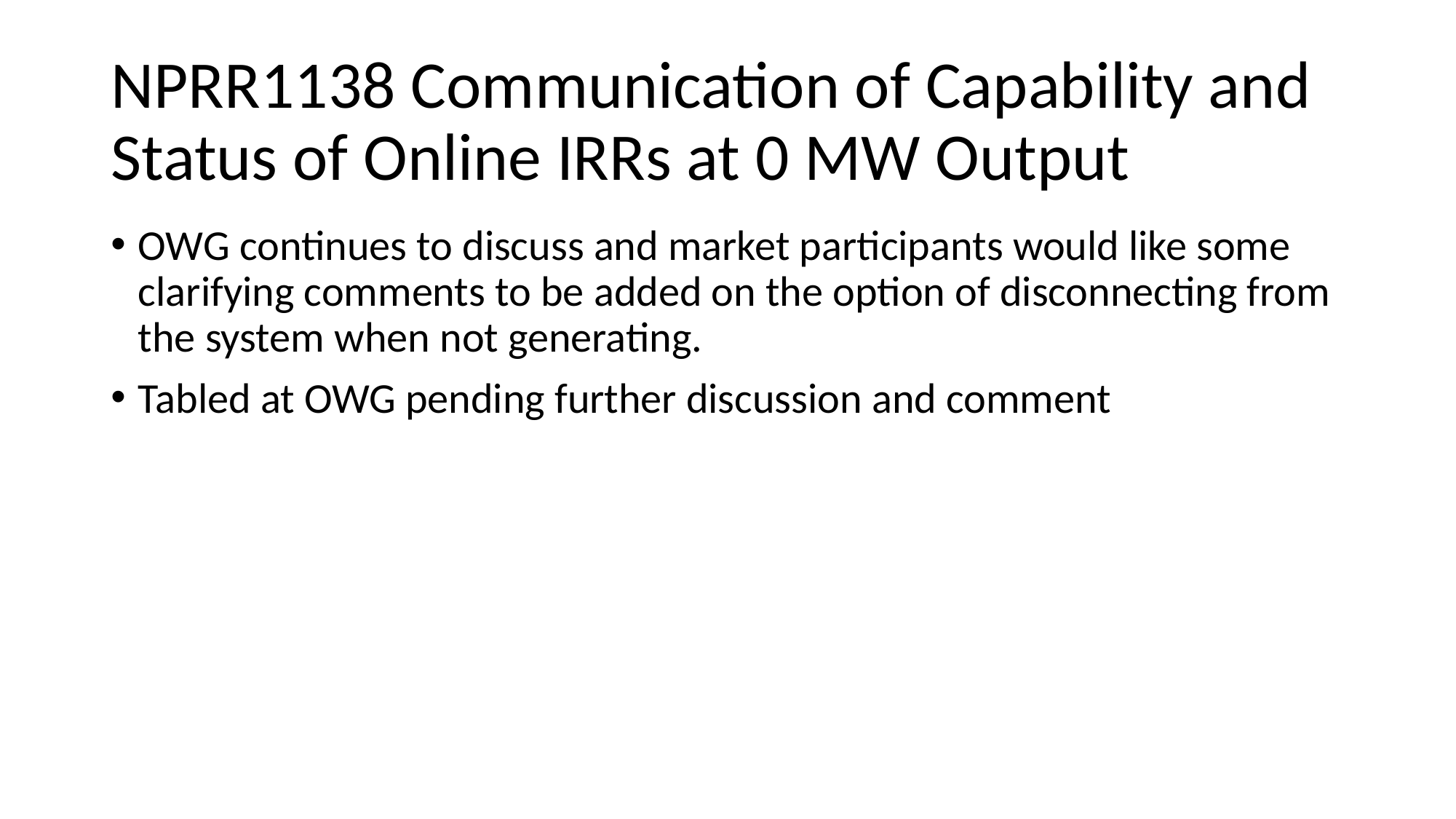

# NPRR1138 Communication of Capability and Status of Online IRRs at 0 MW Output
OWG continues to discuss and market participants would like some clarifying comments to be added on the option of disconnecting from the system when not generating.
Tabled at OWG pending further discussion and comment